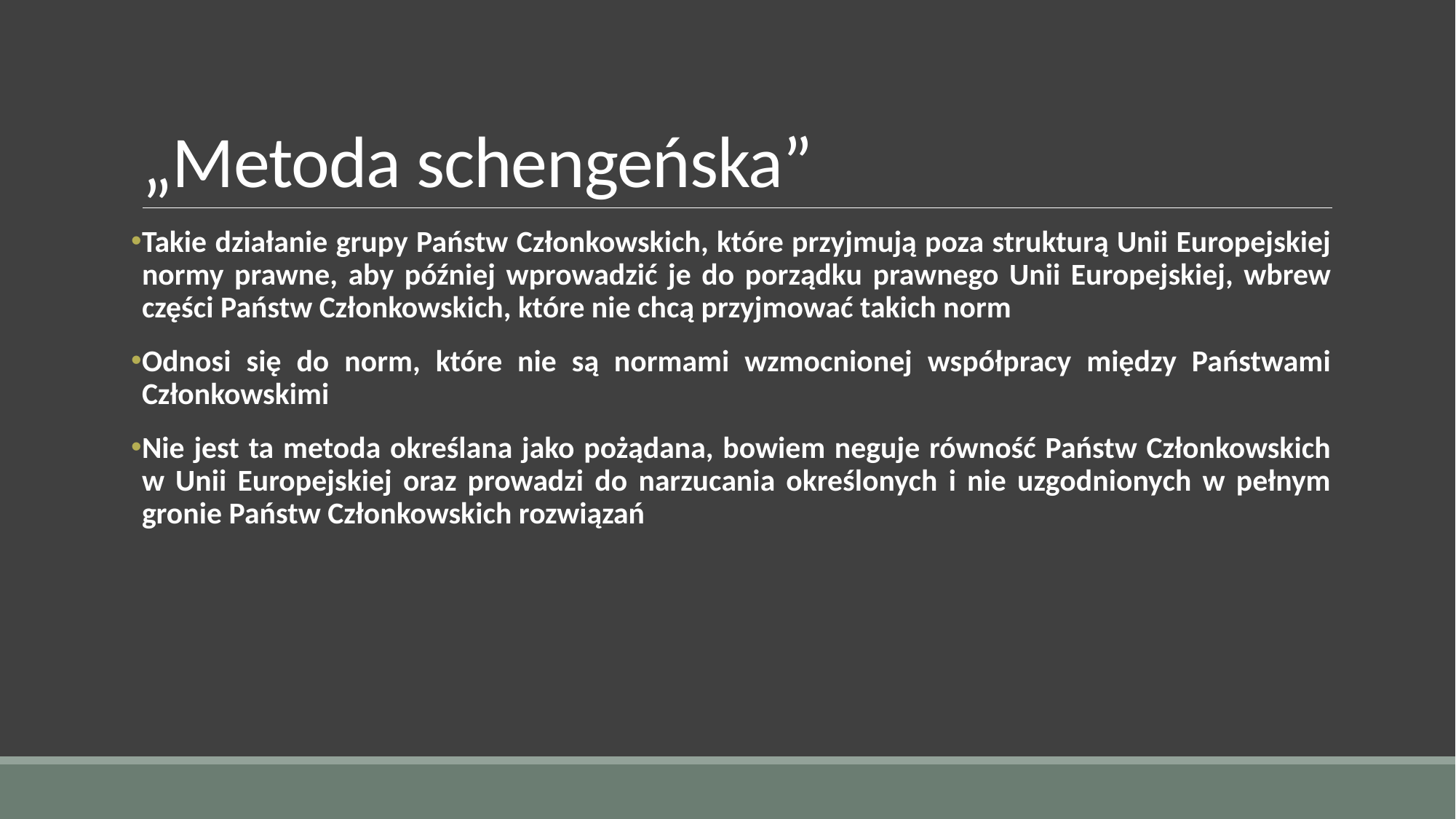

# „Metoda schengeńska”
Takie działanie grupy Państw Członkowskich, które przyjmują poza strukturą Unii Europejskiej normy prawne, aby później wprowadzić je do porządku prawnego Unii Europejskiej, wbrew części Państw Członkowskich, które nie chcą przyjmować takich norm
Odnosi się do norm, które nie są normami wzmocnionej współpracy między Państwami Członkowskimi
Nie jest ta metoda określana jako pożądana, bowiem neguje równość Państw Członkowskich w Unii Europejskiej oraz prowadzi do narzucania określonych i nie uzgodnionych w pełnym gronie Państw Członkowskich rozwiązań